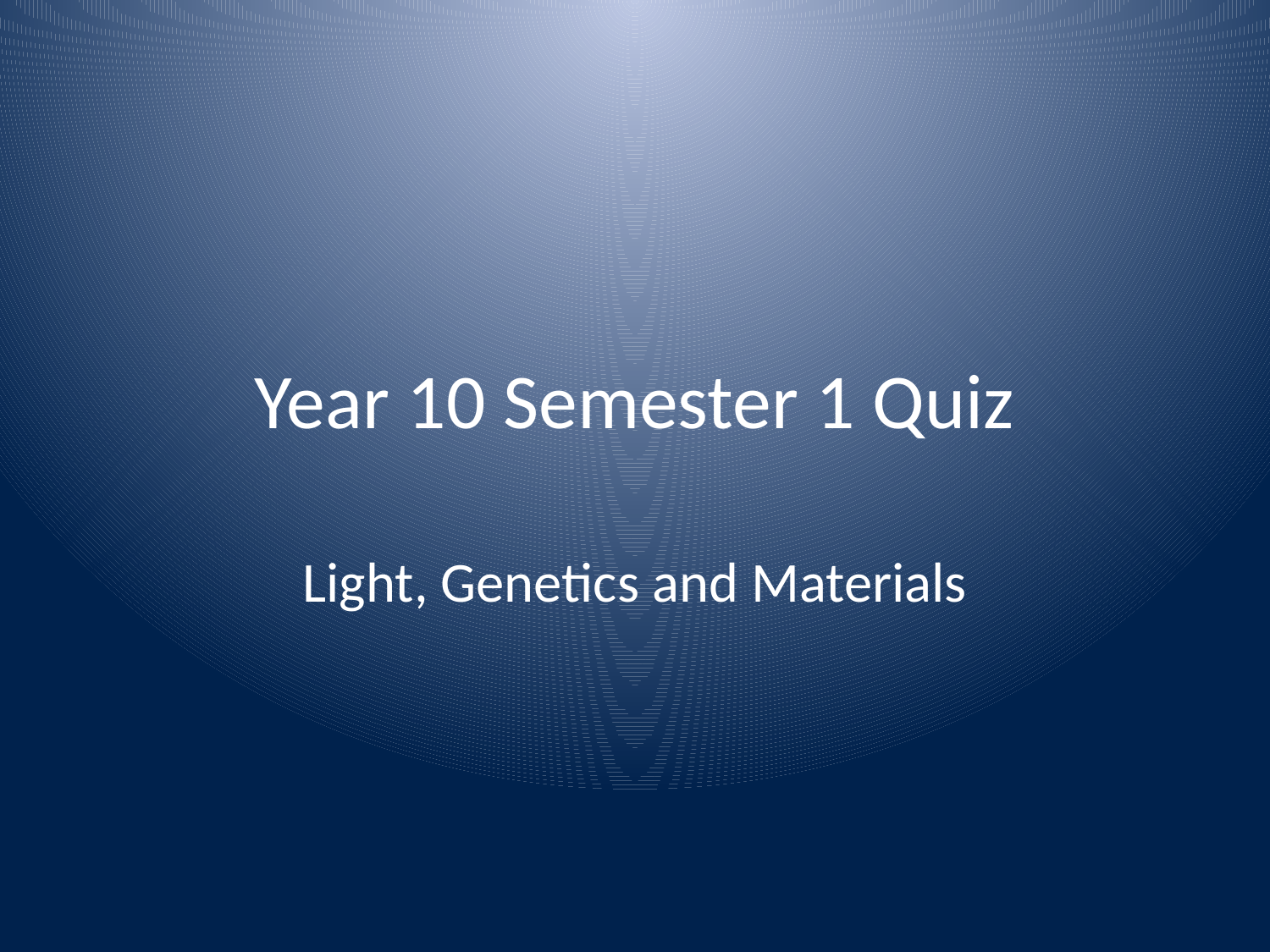

# Year 10 Semester 1 Quiz
Light, Genetics and Materials